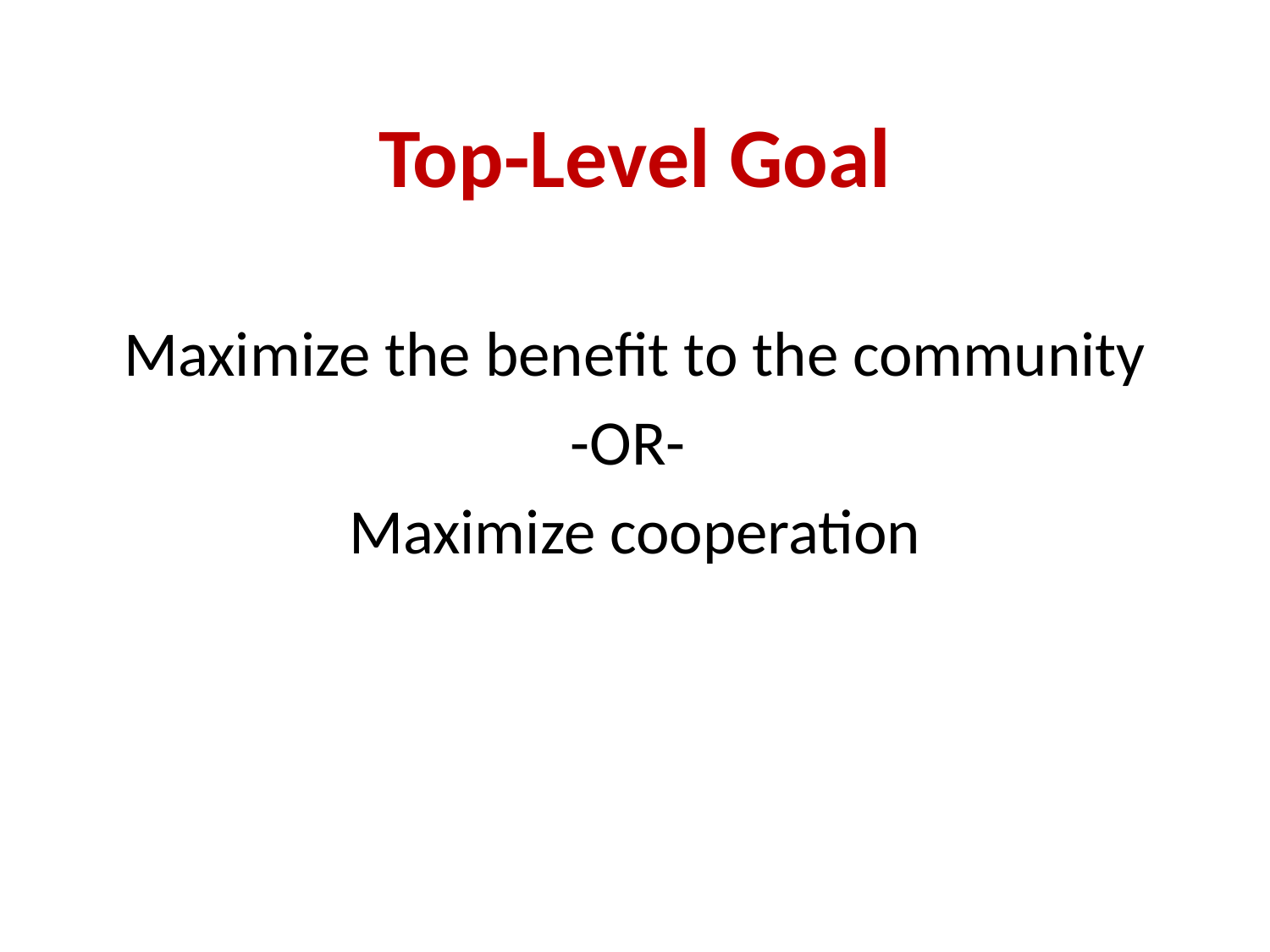

# Top-Level Goal
Maximize the benefit to the community
-OR-
Maximize cooperation